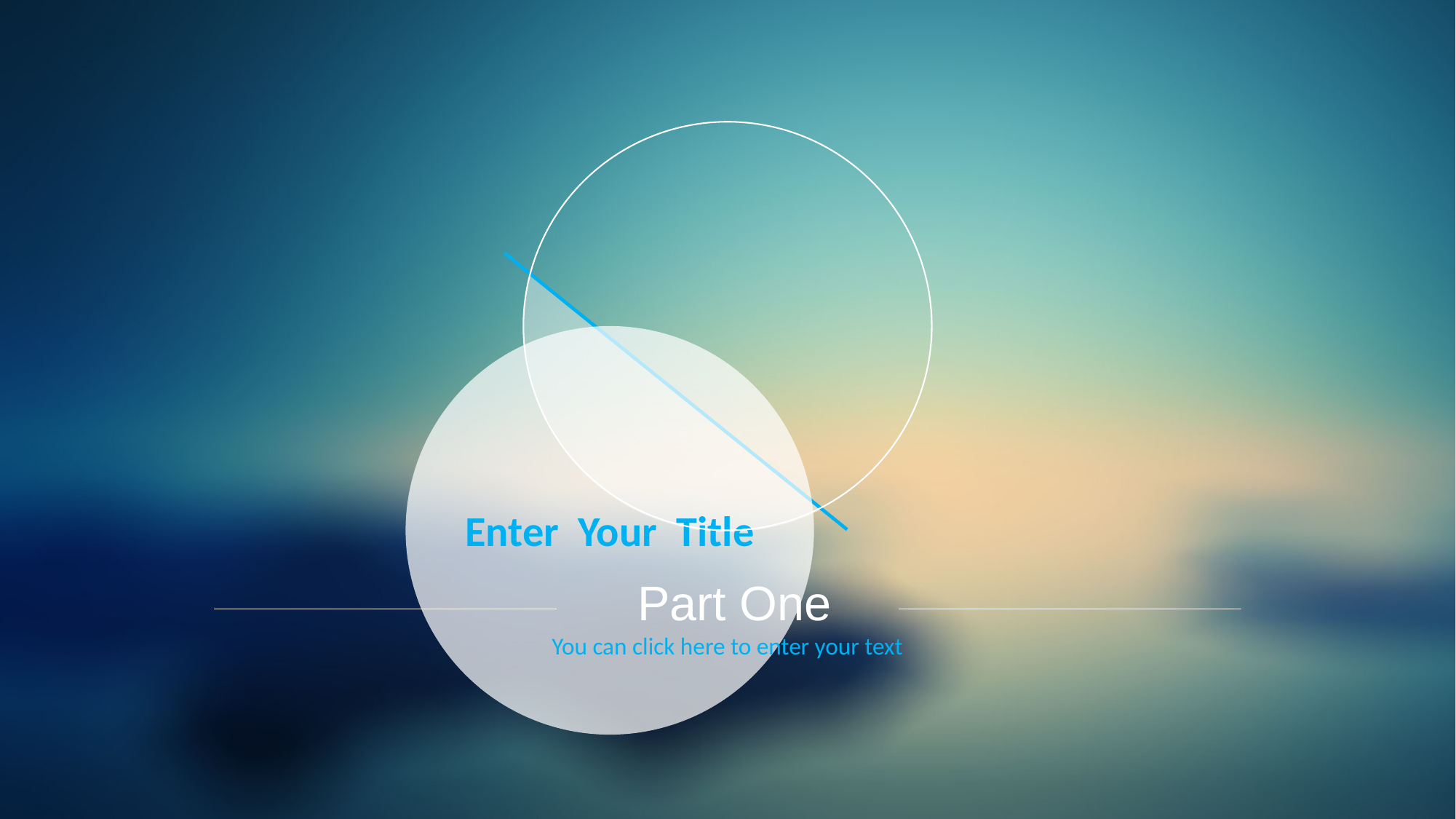

Enter  Your  Title
Part One
You can click here to enter your text